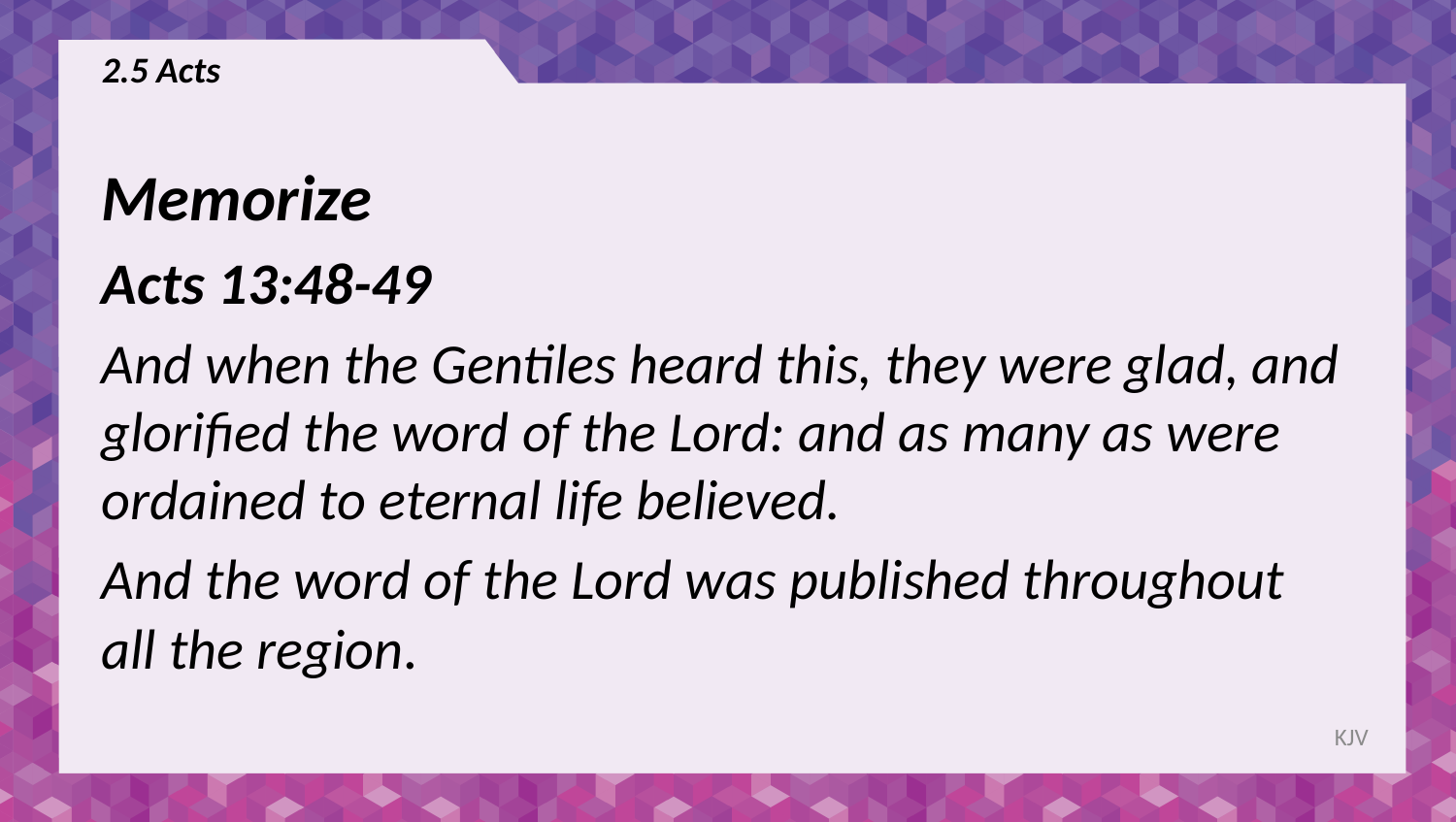

# 2.5 Acts
Memorize
Acts 13:48-49
And when the Gentiles heard this, they were glad, and glorified the word of the Lord: and as many as were ordained to eternal life believed.
And the word of the Lord was published throughout all the region.
KJV